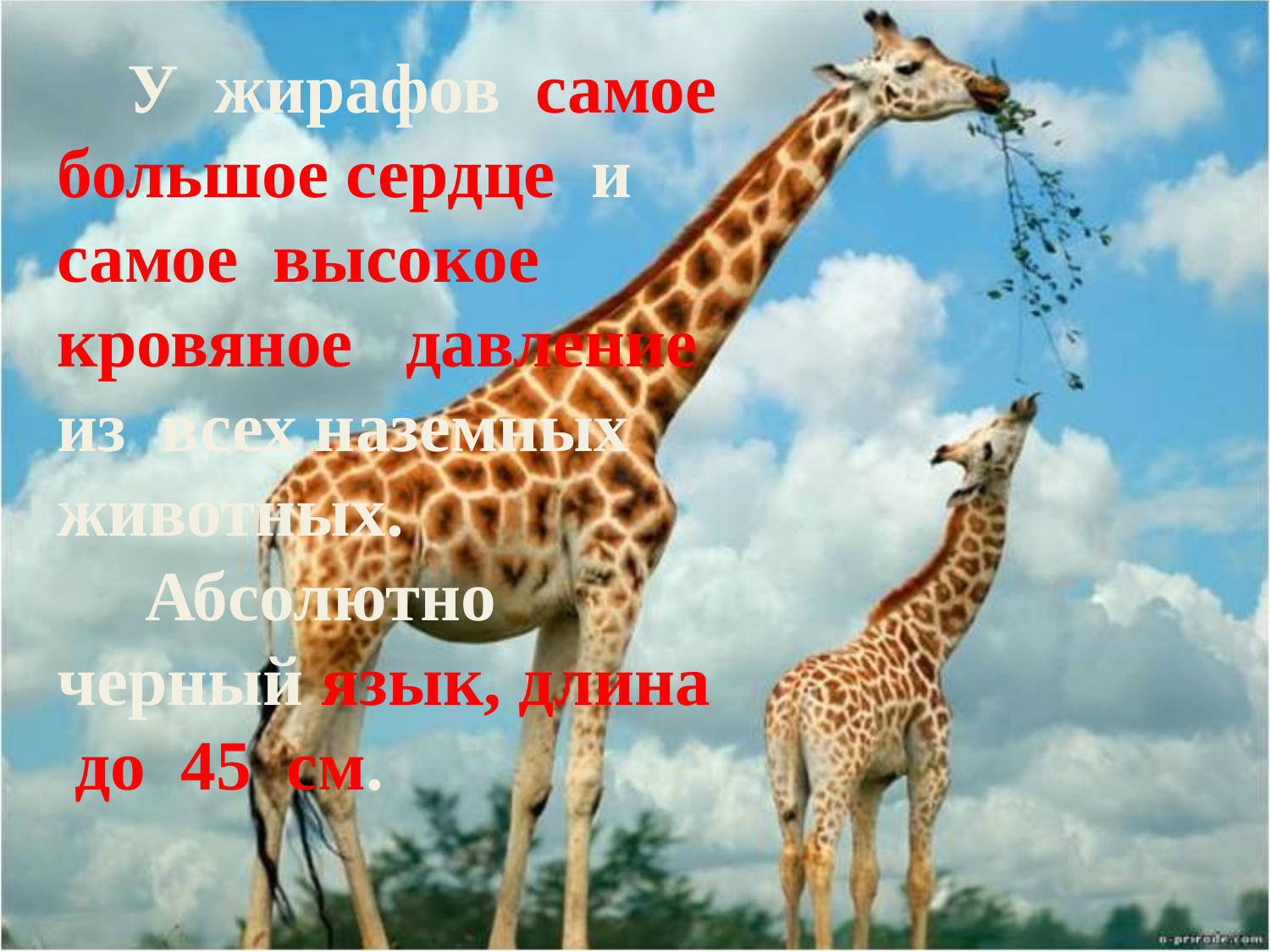

У  жирафов  самое  большое сердце  и  самое  высокое кровяное   давление   из  всех наземных    животных.
     Абсолютно черный язык, длина   до  45  см.